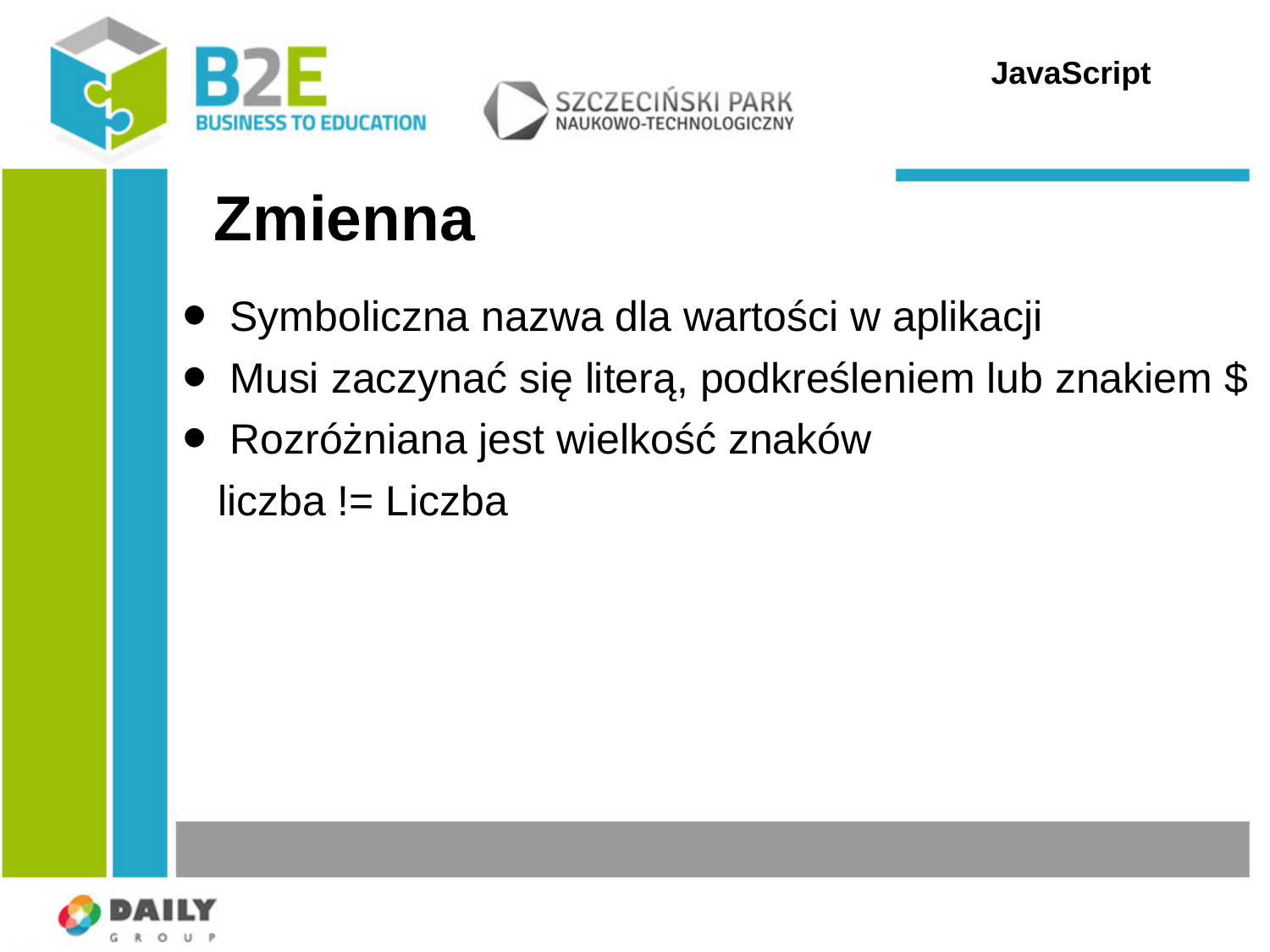

JavaScript
# Zmienna
Symboliczna nazwa dla wartości w aplikacji
Musi zaczynać się literą, podkreśleniem lub znakiem $
Rozróżniana jest wielkość znaków
   liczba != Liczba